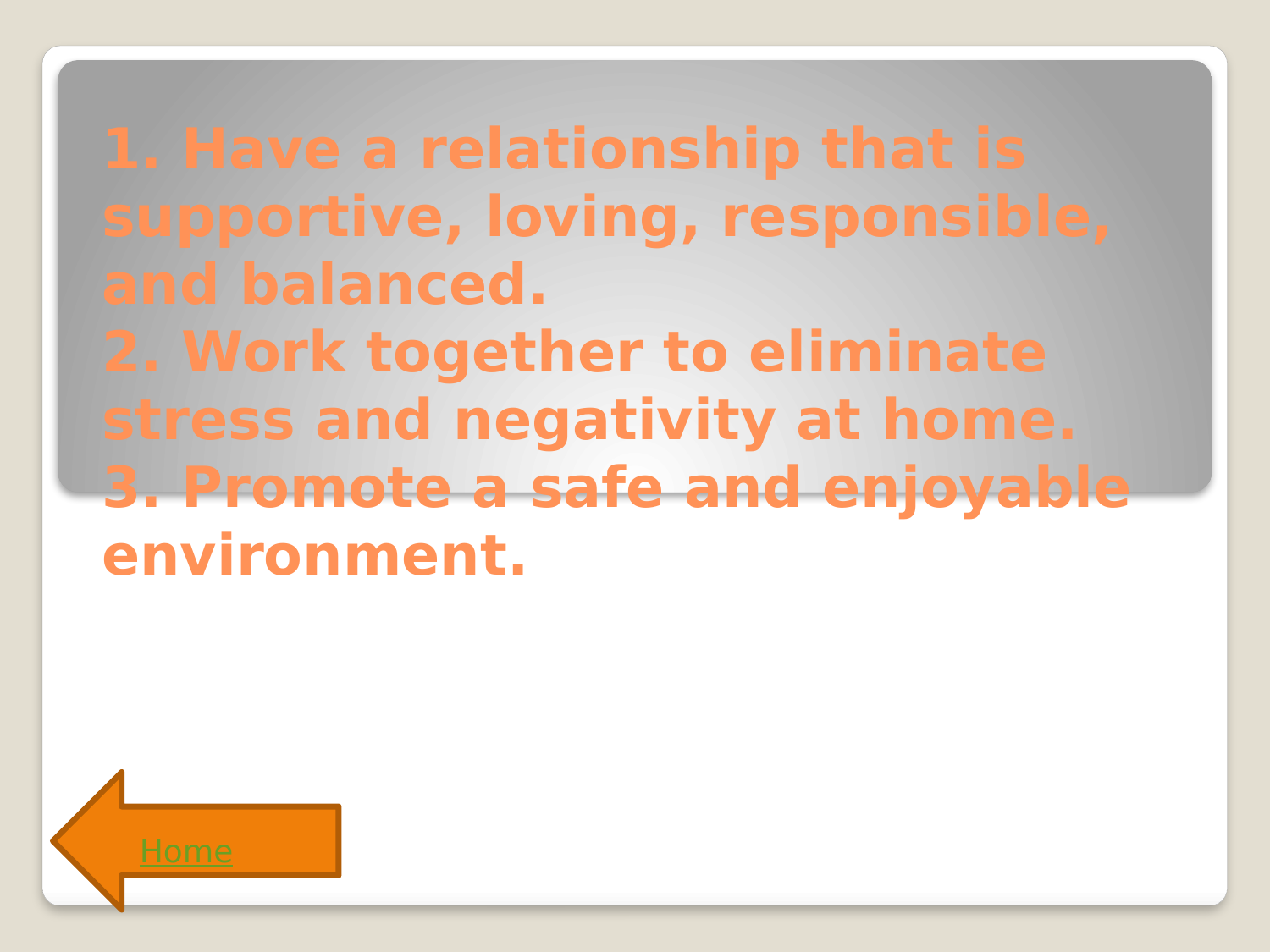

# 1. Have a relationship that is supportive, loving, responsible, and balanced. 2. Work together to eliminate stress and negativity at home. 3. Promote a safe and enjoyable environment.

Home